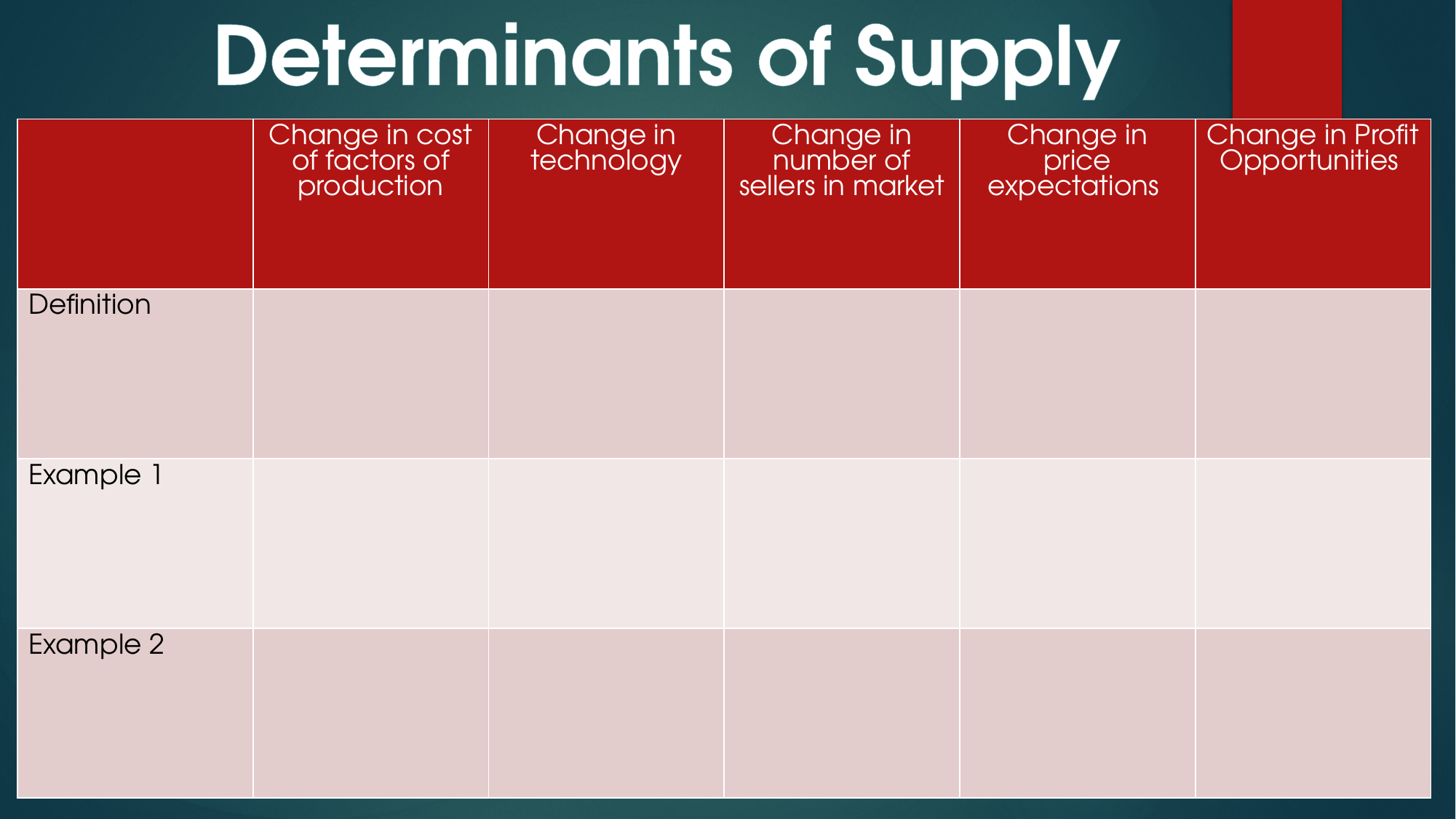

Determinants of Supply
|  | Change in cost of factors of production | Change in technology | Change in number of sellers in market | Change in price expectations | Change in Profit Opportunities |
| --- | --- | --- | --- | --- | --- |
| Definition |  |  |  |  |  |
| Example 1 |  |  |  |  |  |
| Example 2 |  |  |  |  |  |
#